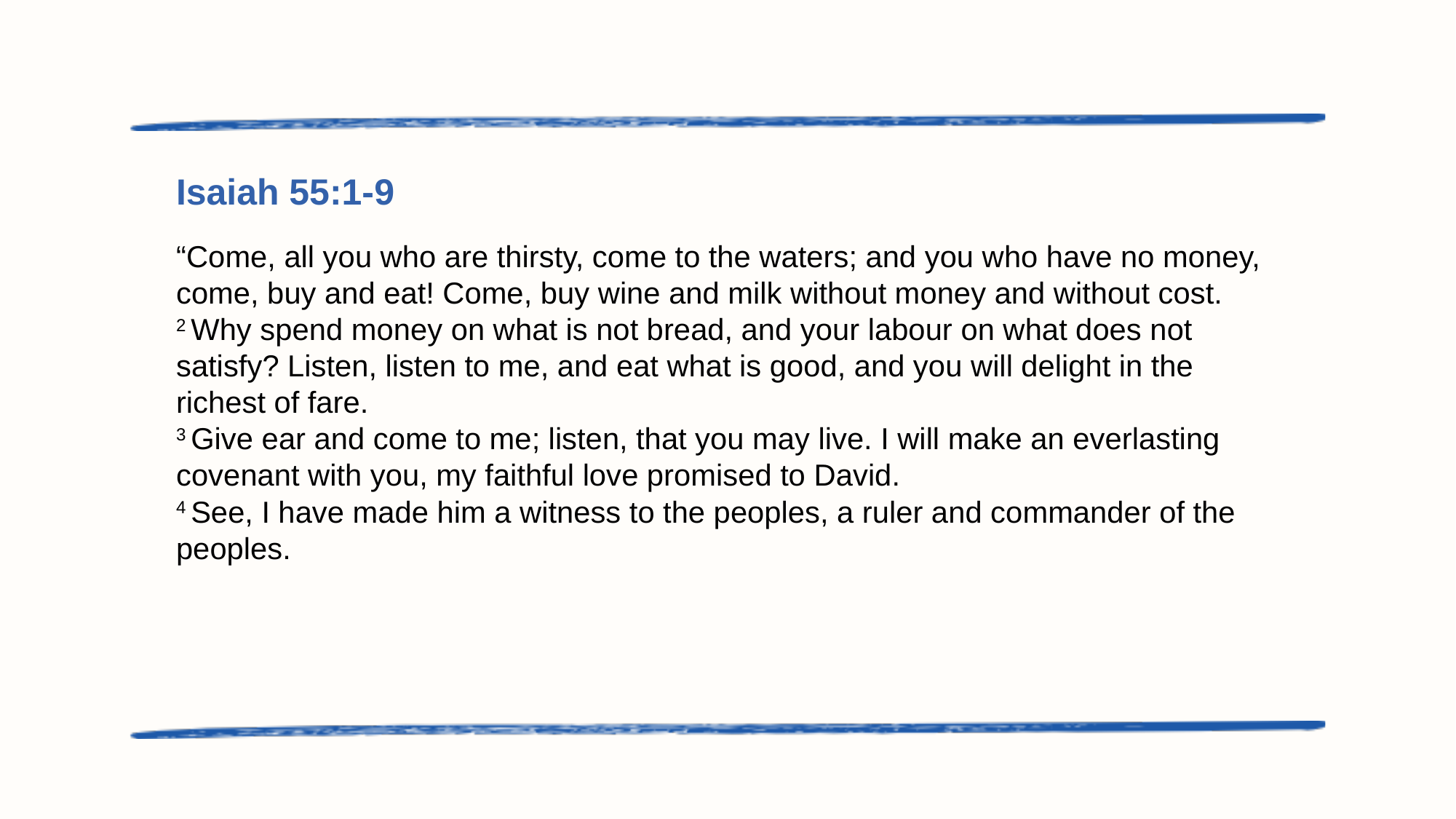

Isaiah 55:1-9
“Come, all you who are thirsty, come to the waters; and you who have no money, come, buy and eat! Come, buy wine and milk without money and without cost.
2 Why spend money on what is not bread, and your labour on what does not satisfy? Listen, listen to me, and eat what is good, and you will delight in the richest of fare.
3 Give ear and come to me; listen, that you may live. I will make an everlasting covenant with you, my faithful love promised to David.
4 See, I have made him a witness to the peoples, a ruler and commander of the peoples.